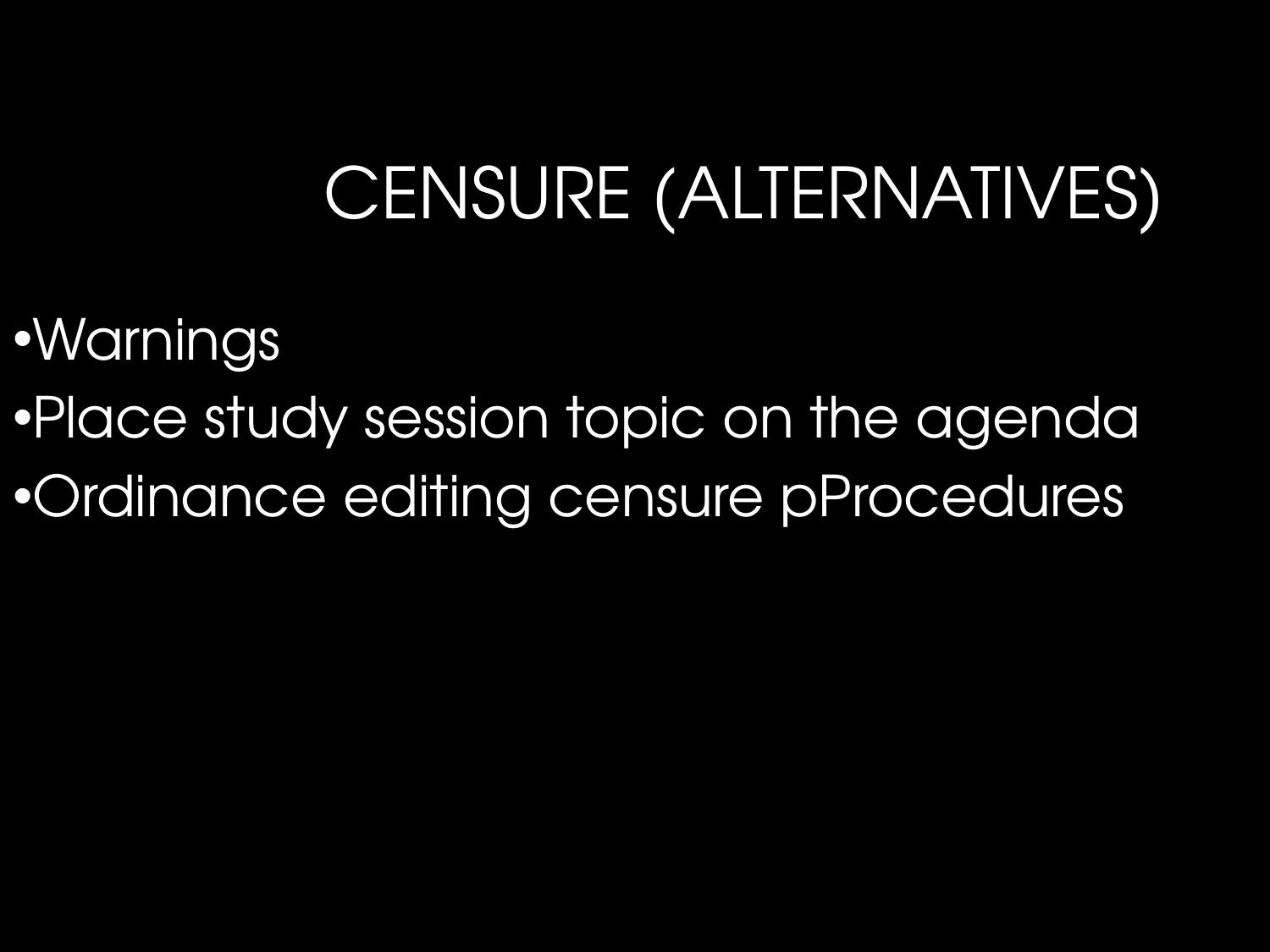

# CENSURE (Alternatives)
Warnings
Place study session topic on the agenda
Ordinance editing censure pProcedures